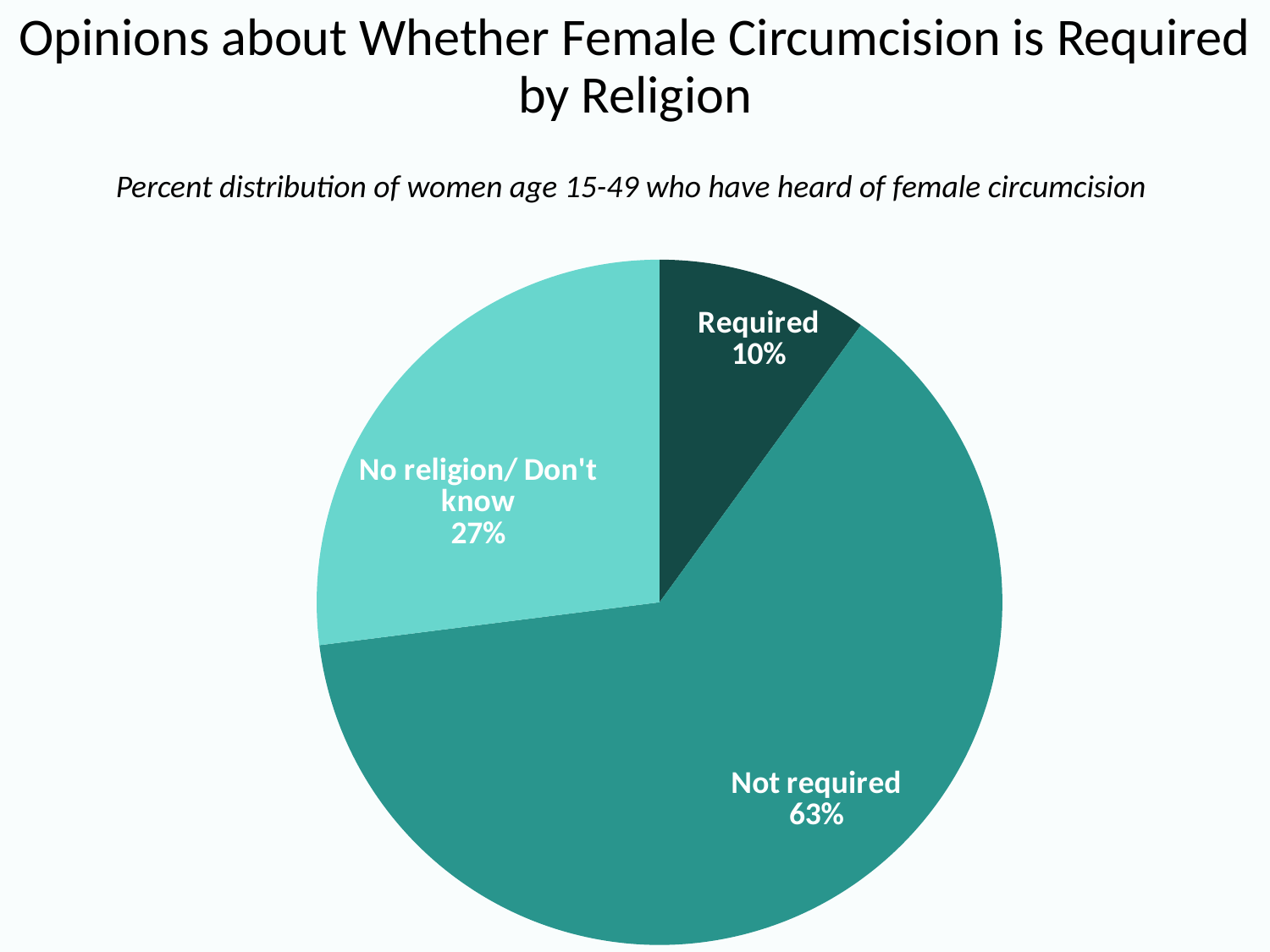

# Opinions about Whether Female Circumcision is Required by Religion
Percent distribution of women age 15-49 who have heard of female circumcision

### Chart

| Category | Women |
|---|---|
| Required | 10.0 |
| Not required | 63.0 |
| No religion/ Don't know | 27.0 |